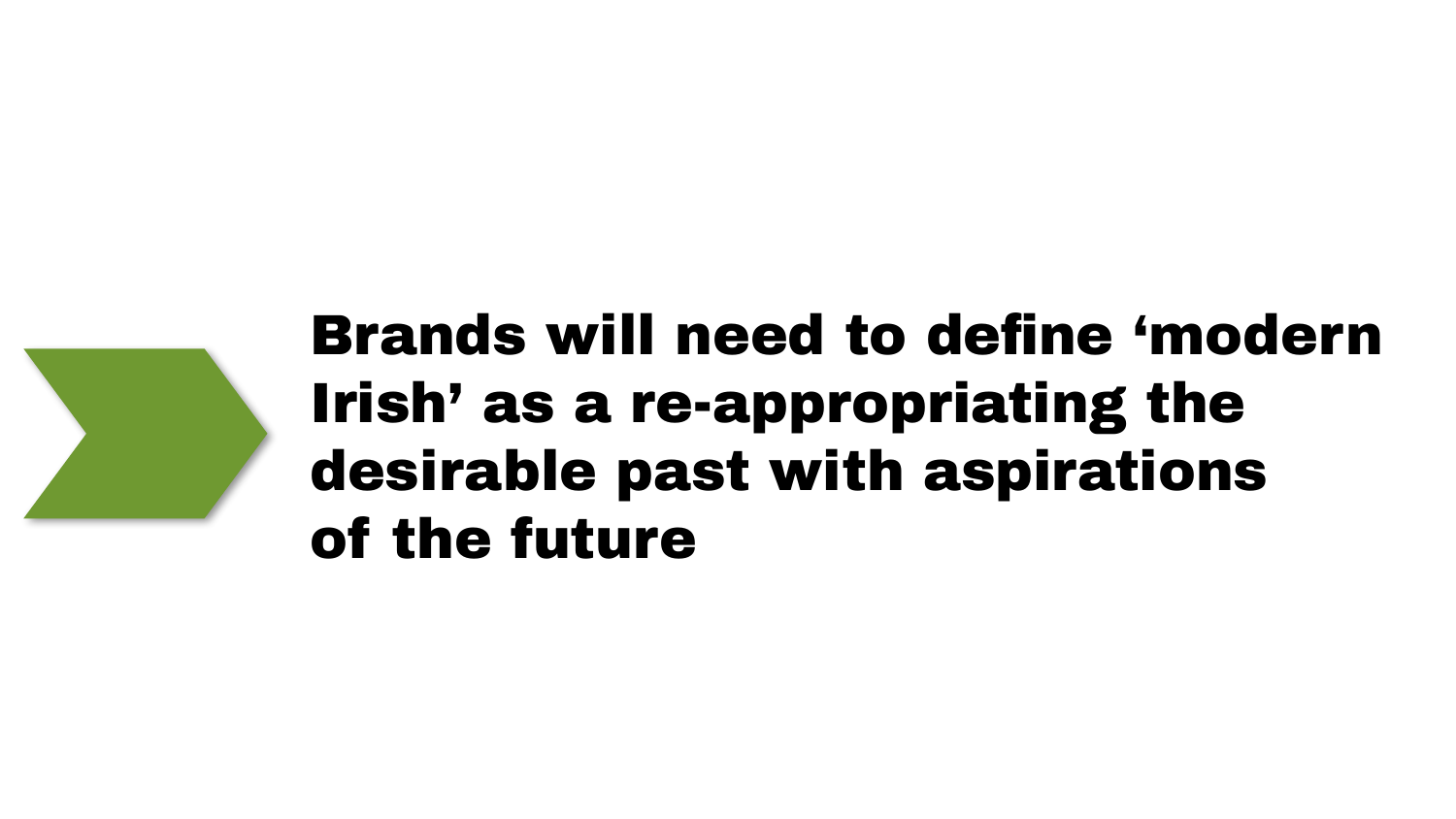

Brands will need to define ‘modern Irish’ as a re-appropriating the desirable past with aspirations
of the future